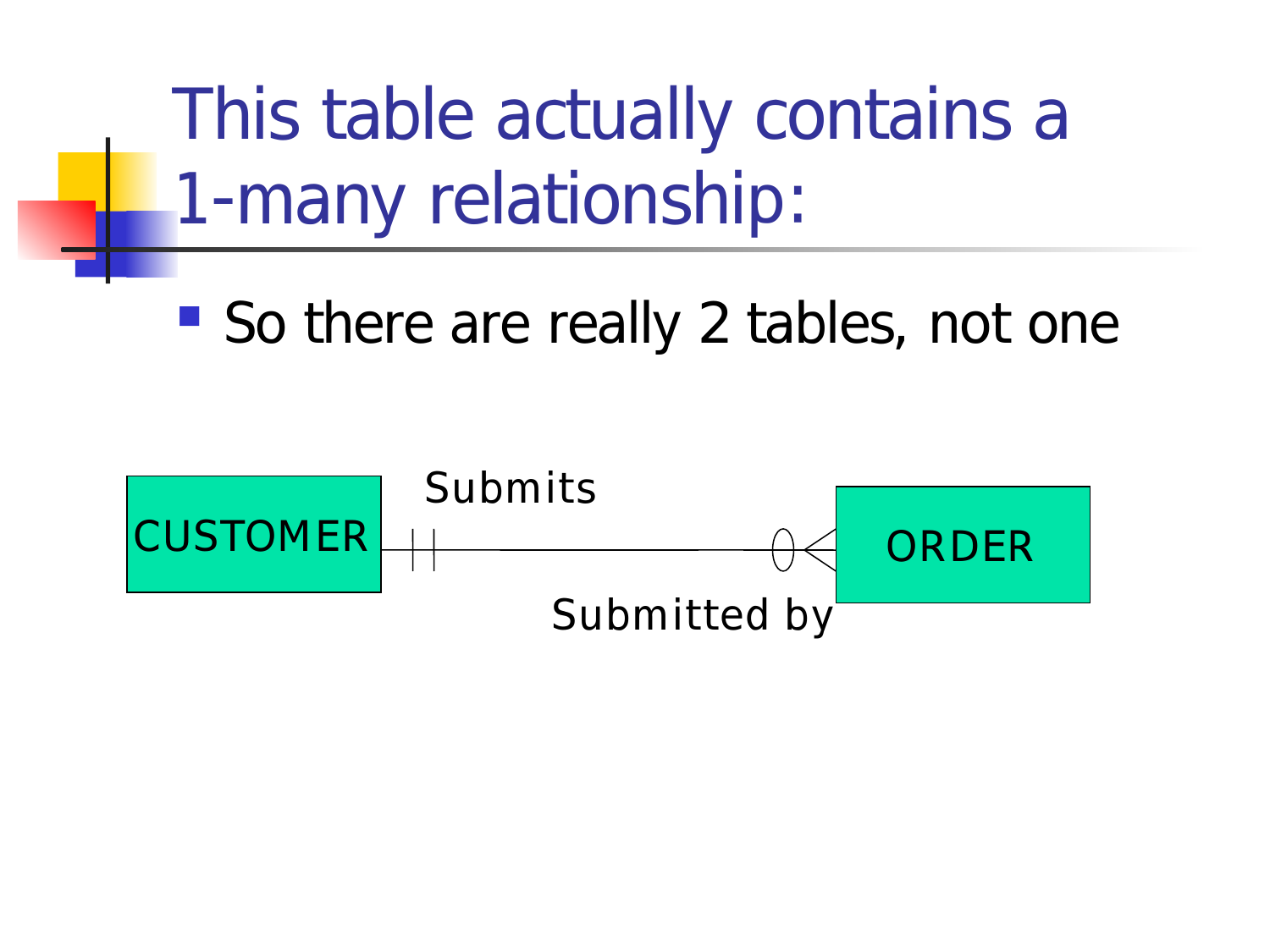

# This table actually contains a 1-many relationship:
So there are really 2 tables, not one

Submits
CUSTOMER
ORDER

Submitted by